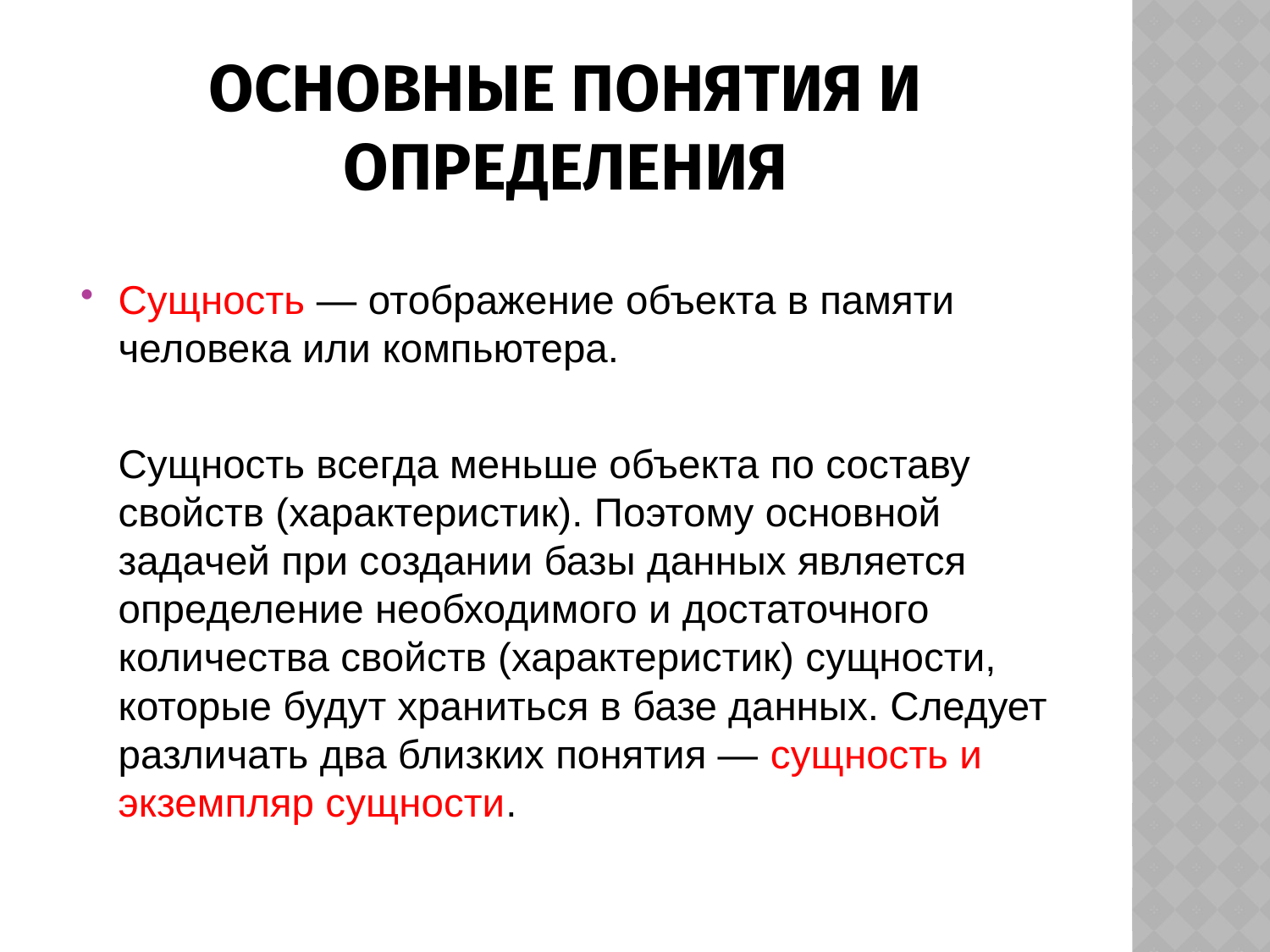

# Основные понятия и определения
Сущность — отображение объекта в памяти человека или компьютера.

	Сущность всегда меньше объекта по составу свойств (характеристик). Поэтому основной задачей при создании базы данных является определение необходимого и достаточного количества свойств (характеристик) сущности, которые будут храниться в базе данных. Следует различать два близких понятия — сущность и экземпляр сущности.